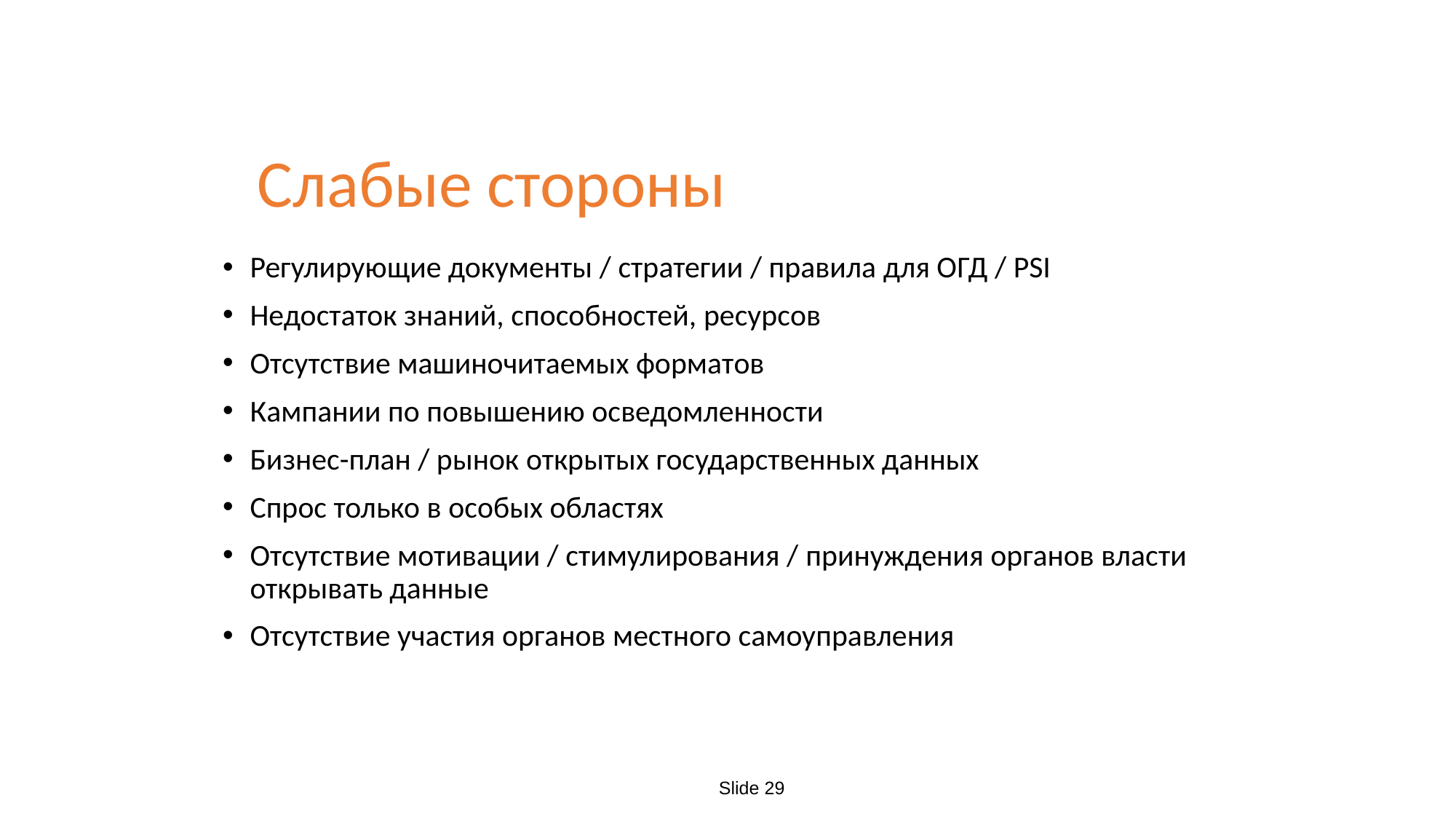

# Cлабые стороны
Регулирующие документы / стратегии / правила для ОГД / PSI
Недостаток знаний, способностей, ресурсов
Отсутствие машиночитаемых форматов
Кампании по повышению осведомленности
Бизнес-план / рынок открытых государственных данных
Спрос только в особых областях
Отсутствие мотивации / стимулирования / принуждения органов власти открывать данные
Отсутствие участия органов местного самоуправления